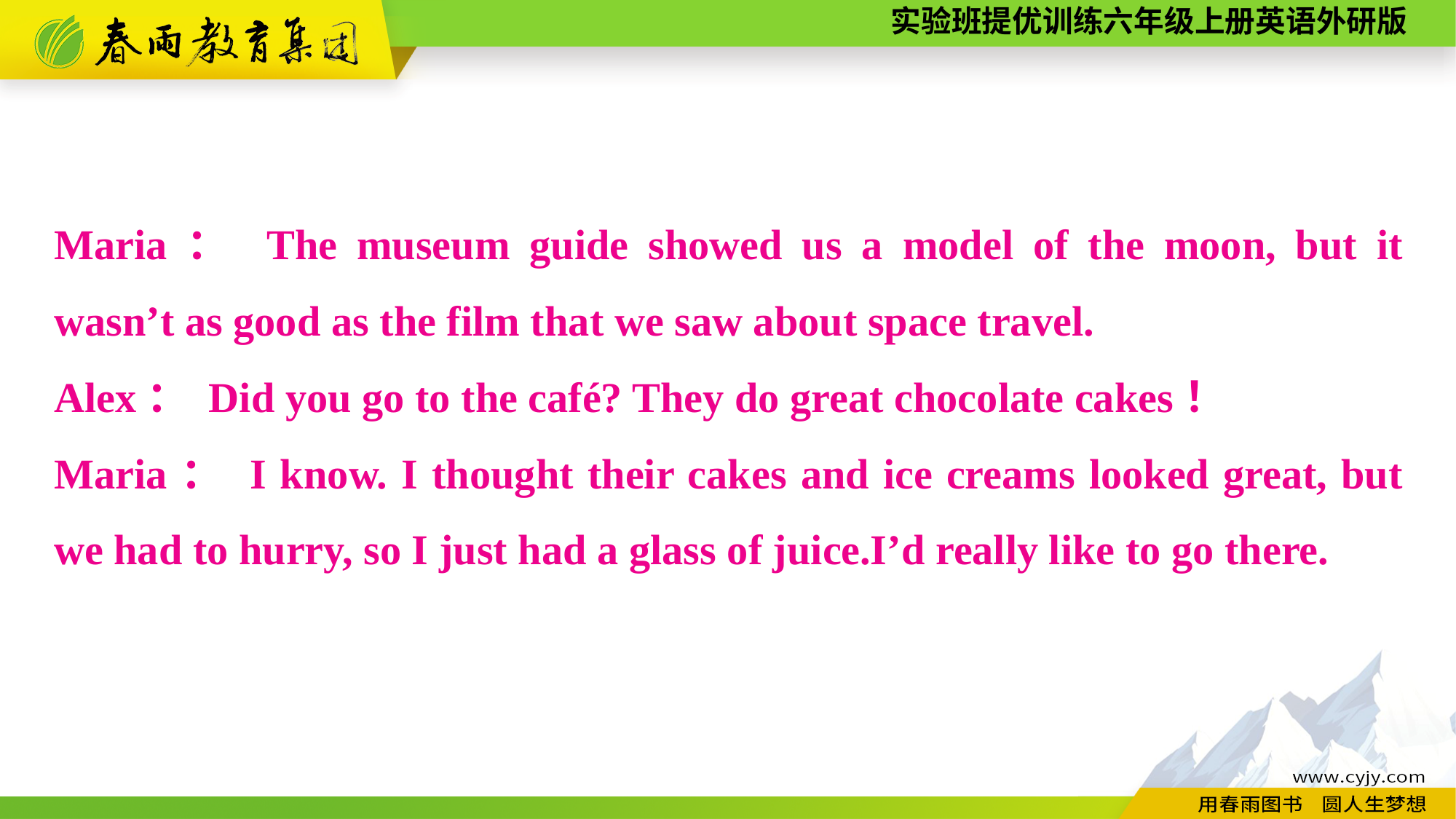

Maria： The museum guide showed us a model of the moon, but it wasn’t as good as the film that we saw about space travel.
Alex： Did you go to the café? They do great chocolate cakes！
Maria： I know. I thought their cakes and ice creams looked great, but we had to hurry, so I just had a glass of juice.I’d really like to go there.